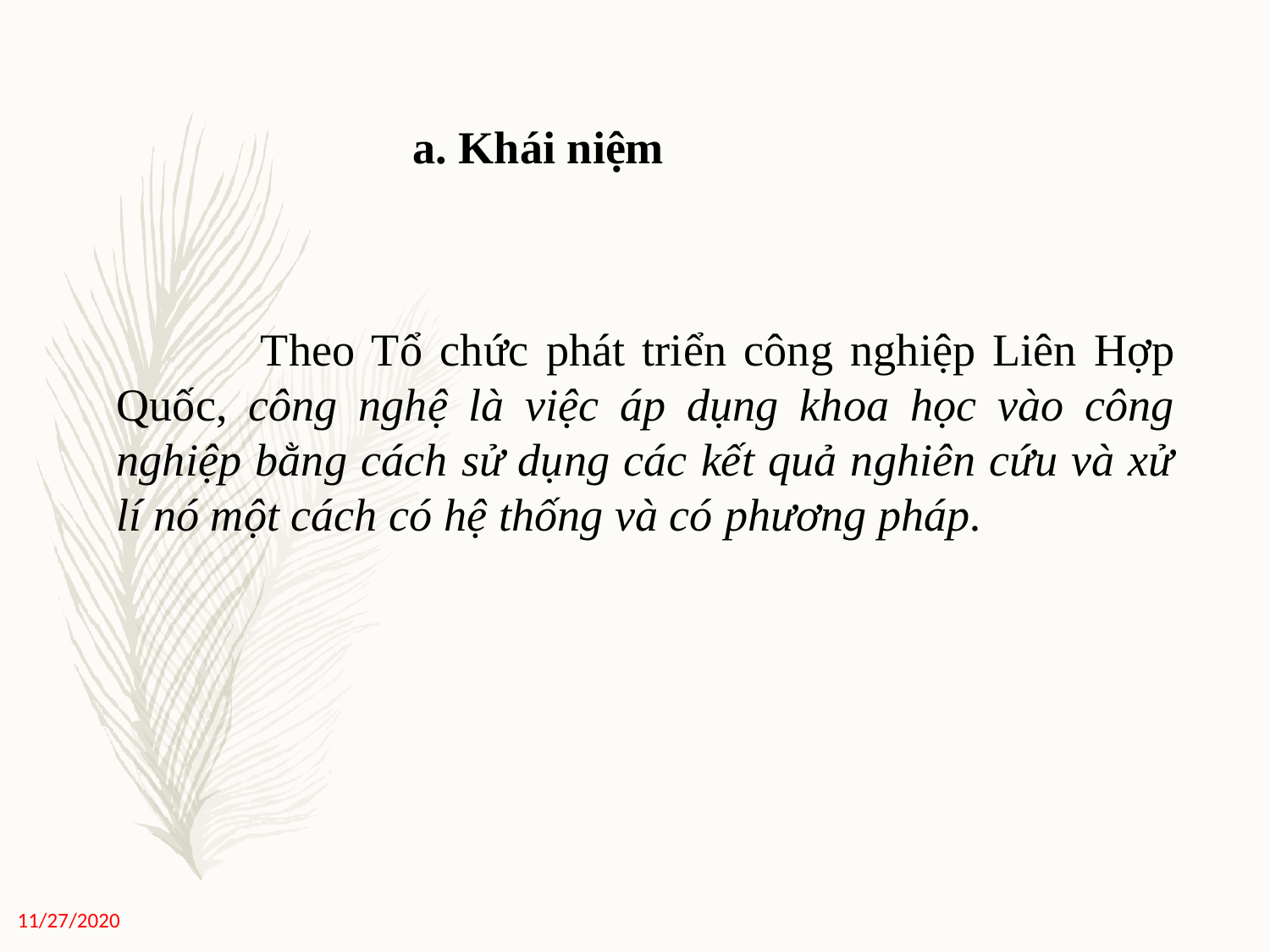

# a. Khái niệm
	 Theo Tổ chức phát triển công nghiệp Liên Hợp Quốc, công nghệ là việc áp dụng khoa học vào công nghiệp bằng cách sử dụng các kết quả nghiên cứu và xử lí nó một cách có hệ thống và có phương pháp.
11/27/2020